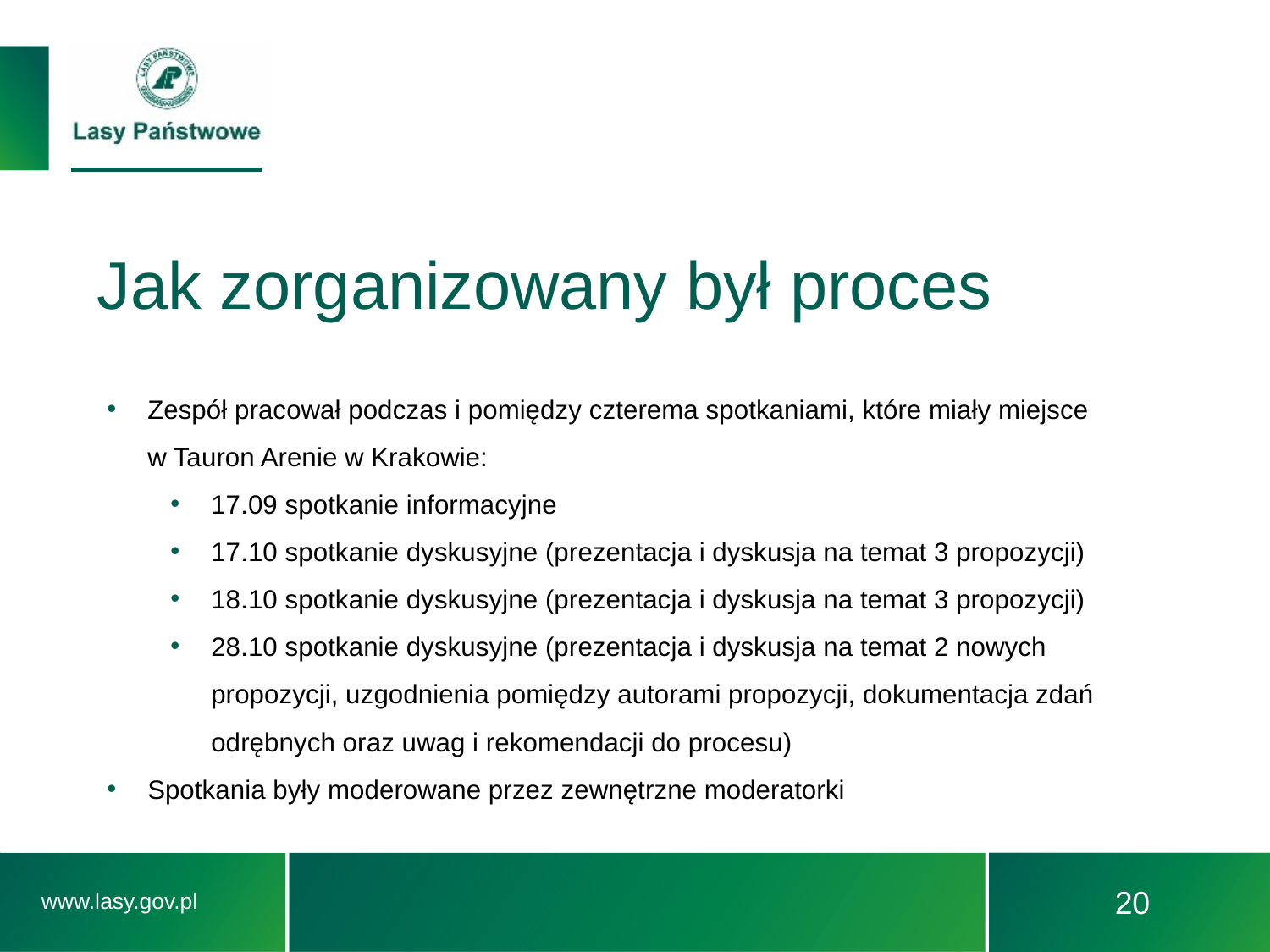

# Jak zorganizowany był proces
Zespół pracował podczas i pomiędzy czterema spotkaniami, które miały miejsce
w Tauron Arenie w Krakowie:
17.09 spotkanie informacyjne
17.10 spotkanie dyskusyjne (prezentacja i dyskusja na temat 3 propozycji)
18.10 spotkanie dyskusyjne (prezentacja i dyskusja na temat 3 propozycji)
28.10 spotkanie dyskusyjne (prezentacja i dyskusja na temat 2 nowych propozycji, uzgodnienia pomiędzy autorami propozycji, dokumentacja zdań odrębnych oraz uwag i rekomendacji do procesu)
Spotkania były moderowane przez zewnętrzne moderatorki